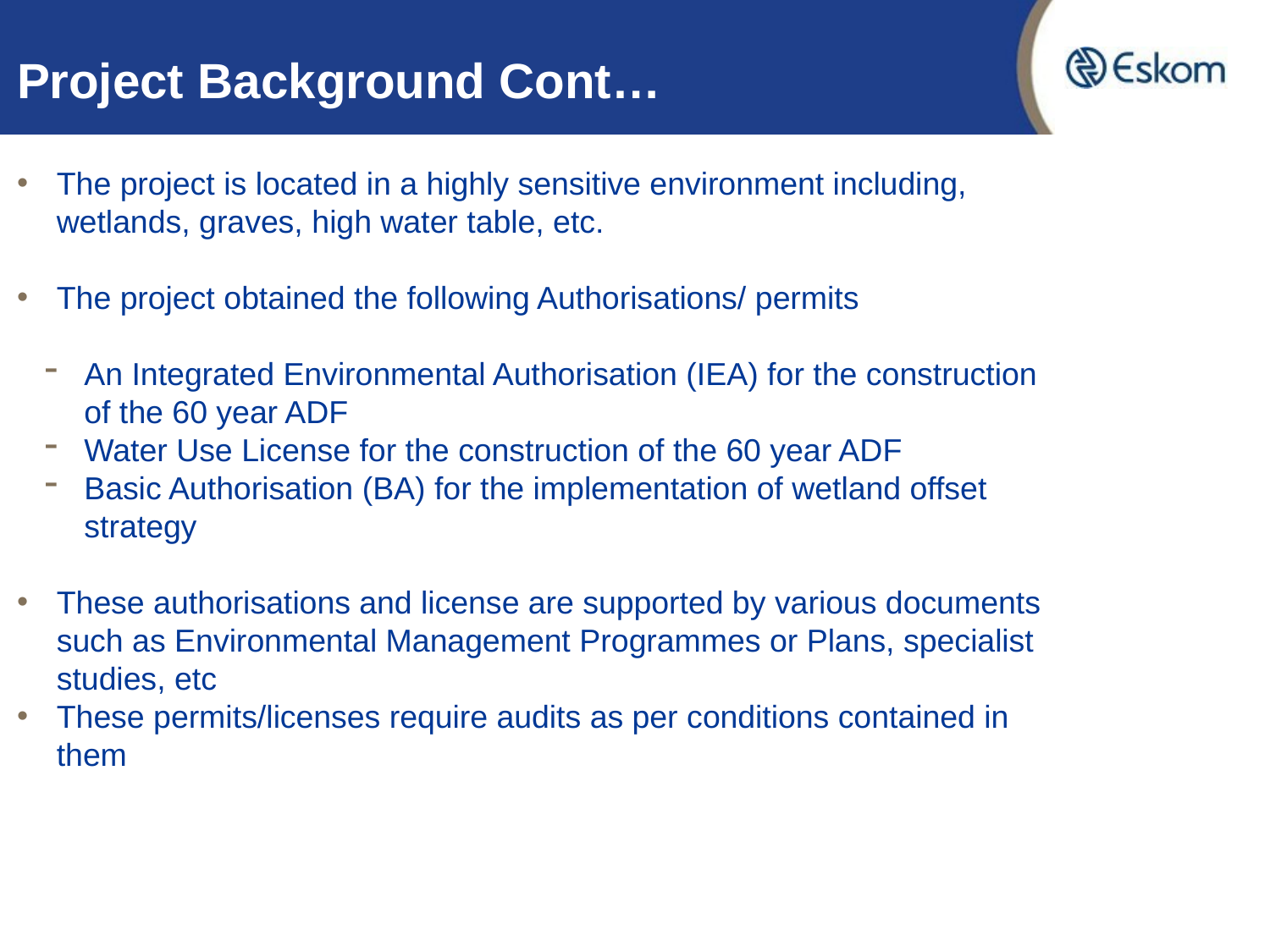

# Project Background Cont…
The project is located in a highly sensitive environment including, wetlands, graves, high water table, etc.

The project obtained the following Authorisations/ permits

An Integrated Environmental Authorisation (IEA) for the construction of the 60 year ADF
Water Use License for the construction of the 60 year ADF
Basic Authorisation (BA) for the implementation of wetland offset strategy

These authorisations and license are supported by various documents such as Environmental Management Programmes or Plans, specialist studies, etc
These permits/licenses require audits as per conditions contained in them